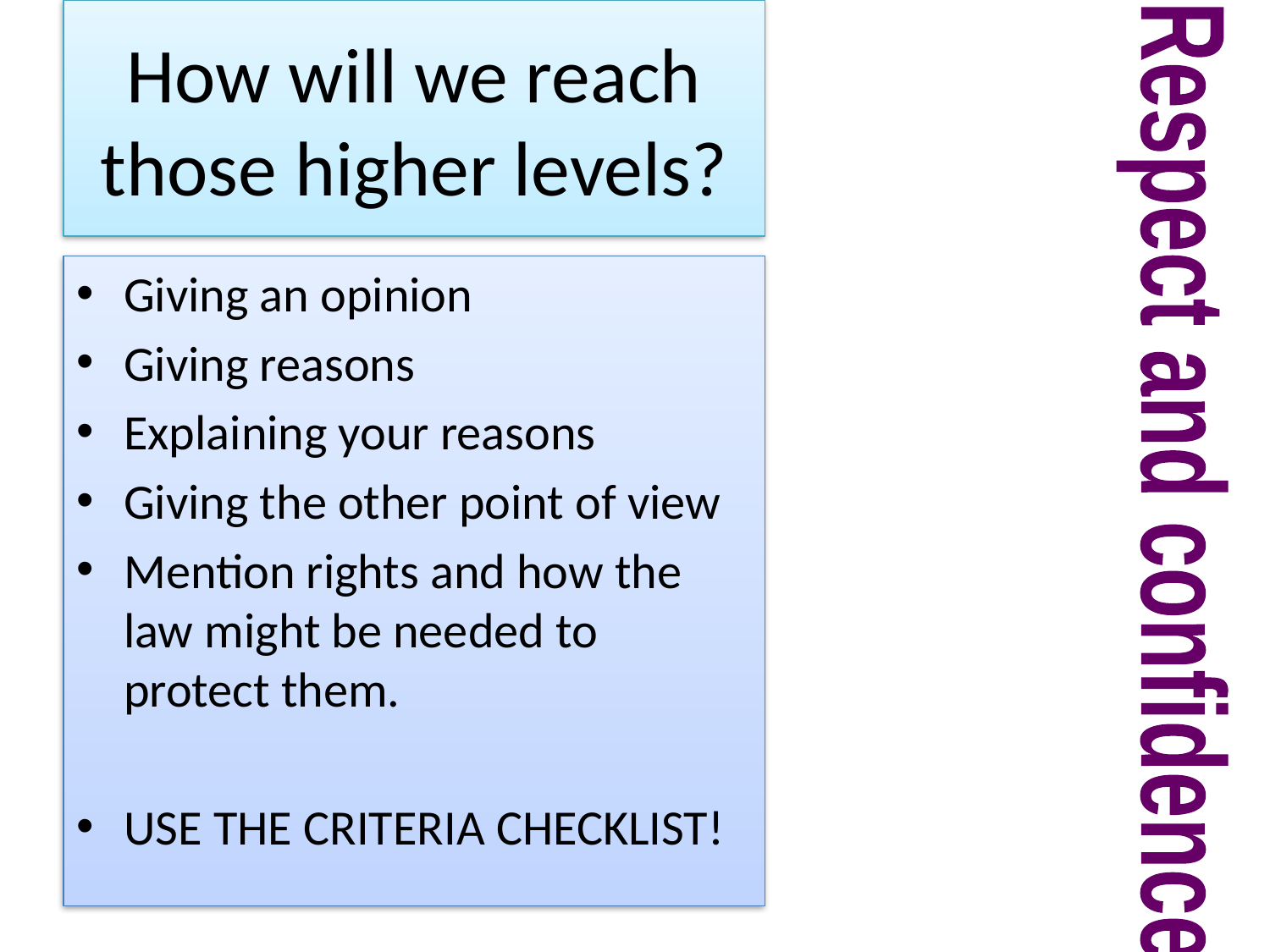

# How will we reach those higher levels?

Giving an opinion
Giving reasons
Explaining your reasons
Giving the other point of view
Mention rights and how the law might be needed to protect them.

USE THE CRITERIA CHECKLIST!

Respect and confidence